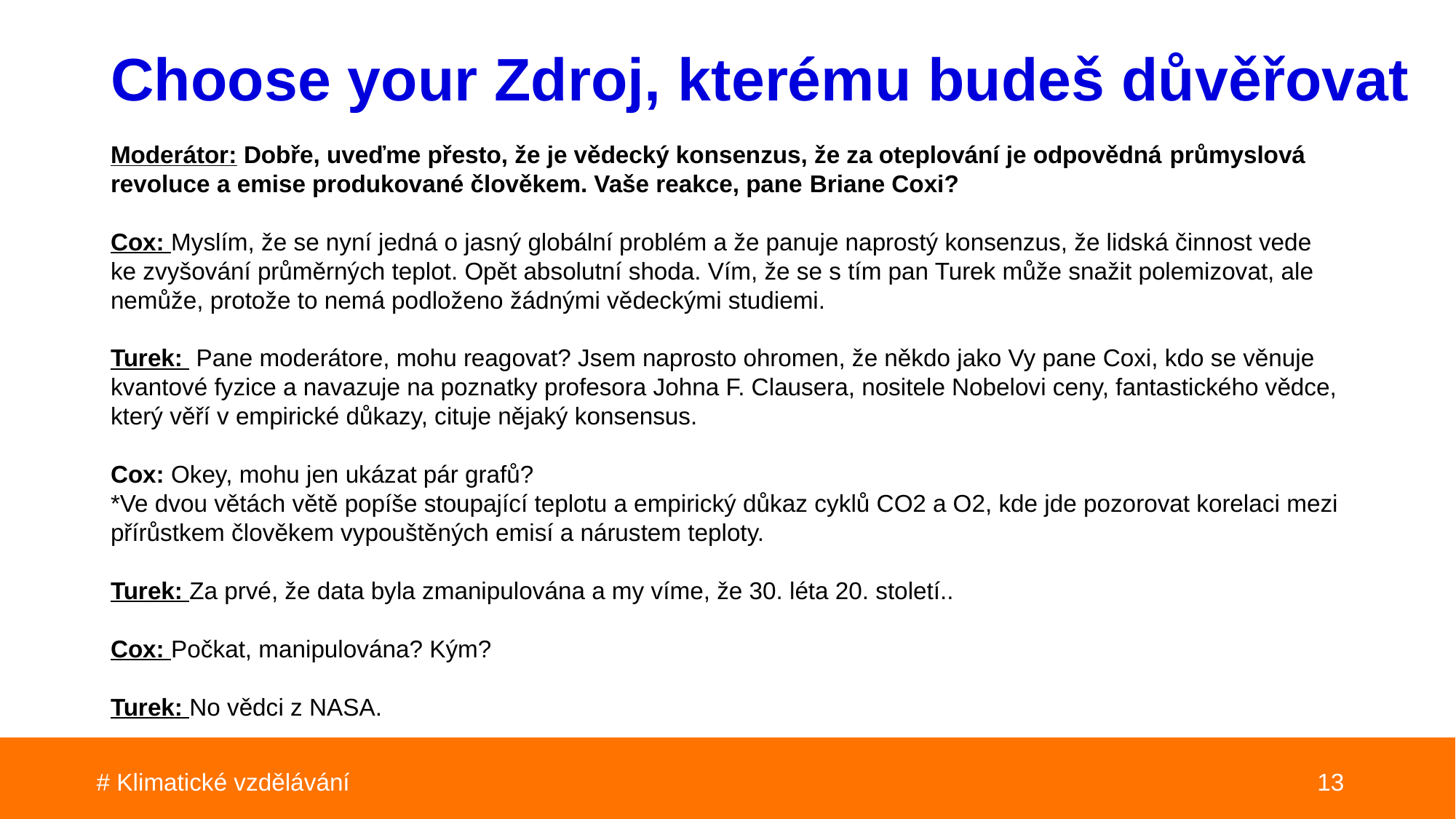

# Choose your Zdroj, kterému budeš důvěřovat
Moderátor: Dobře, uveďme přesto, že je vědecký konsenzus, že za oteplování je odpovědná průmyslová revoluce a emise produkované člověkem. Vaše reakce, pane Briane Coxi?

Cox: Myslím, že se nyní jedná o jasný globální problém a že panuje naprostý konsenzus, že lidská činnost vede ke zvyšování průměrných teplot. Opět absolutní shoda. Vím, že se s tím pan Turek může snažit polemizovat, ale nemůže, protože to nemá podloženo žádnými vědeckými studiemi.

Turek:  Pane moderátore, mohu reagovat? Jsem naprosto ohromen, že někdo jako Vy pane Coxi, kdo se věnuje kvantové fyzice a navazuje na poznatky profesora Johna F. Clausera, nositele Nobelovi ceny, fantastického vědce, který věří v empirické důkazy, cituje nějaký konsensus.

Cox: Okey, mohu jen ukázat pár grafů?
*Ve dvou větách větě popíše stoupající teplotu a empirický důkaz cyklů CO2 a O2, kde jde pozorovat korelaci mezi přírůstkem člověkem vypouštěných emisí a nárustem teploty.

Turek: Za prvé, že data byla zmanipulována a my víme, že 30. léta 20. století..

Cox: Počkat, manipulována? Kým?

Turek: No vědci z NASA.
# Klimatické vzdělávání
13